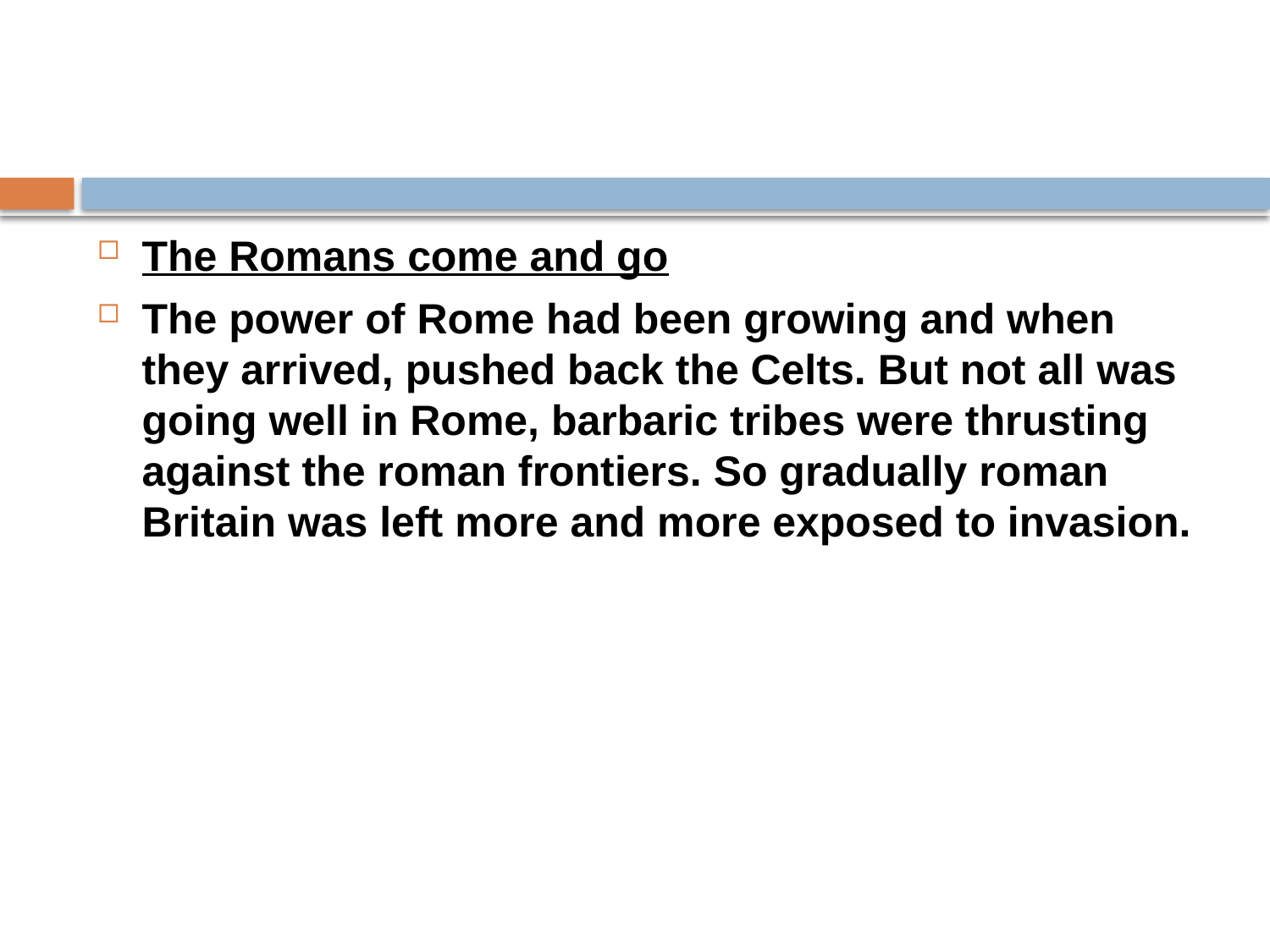

#
The Romans come and go
The power of Rome had been growing and when they arrived, pushed back the Celts. But not all was going well in Rome, barbaric tribes were thrusting against the roman frontiers. So gradually roman Britain was left more and more exposed to invasion.